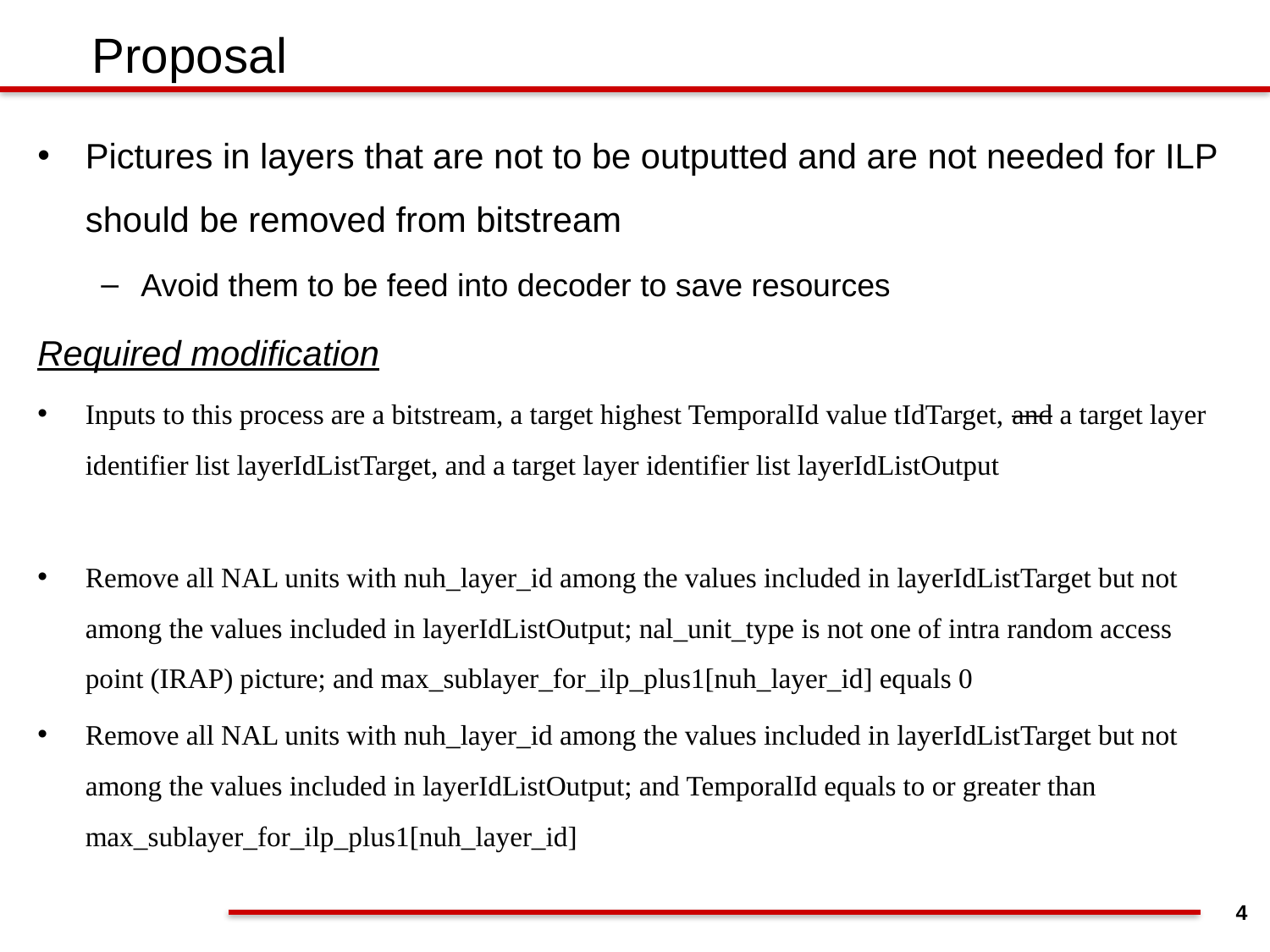

# Proposal
Pictures in layers that are not to be outputted and are not needed for ILP should be removed from bitstream
Avoid them to be feed into decoder to save resources
Required modification
Inputs to this process are a bitstream, a target highest TemporalId value tIdTarget, and a target layer identifier list layerIdListTarget, and a target layer identifier list layerIdListOutput

Remove all NAL units with nuh_layer_id among the values included in layerIdListTarget but not among the values included in layerIdListOutput; nal_unit_type is not one of intra random access point (IRAP) picture; and max_sublayer_for_ilp_plus1[nuh_layer_id] equals 0
Remove all NAL units with nuh_layer_id among the values included in layerIdListTarget but not among the values included in layerIdListOutput; and TemporalId equals to or greater than max_sublayer_for_ilp_plus1[nuh_layer_id]

4